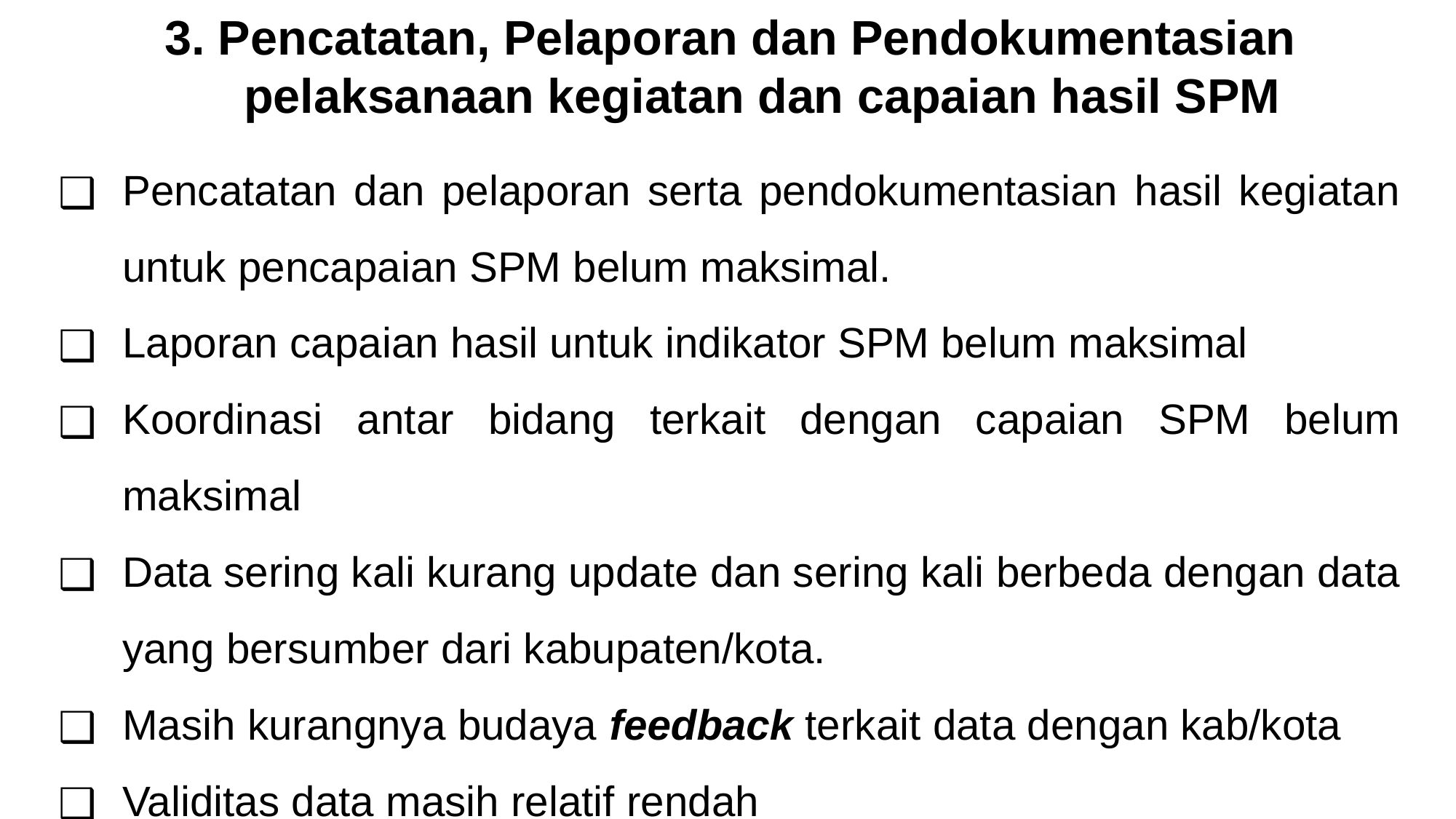

3. Pencatatan, Pelaporan dan Pendokumentasian pelaksanaan kegiatan dan capaian hasil SPM
Pencatatan dan pelaporan serta pendokumentasian hasil kegiatan untuk pencapaian SPM belum maksimal.
Laporan capaian hasil untuk indikator SPM belum maksimal
Koordinasi antar bidang terkait dengan capaian SPM belum maksimal
Data sering kali kurang update dan sering kali berbeda dengan data yang bersumber dari kabupaten/kota.
Masih kurangnya budaya feedback terkait data dengan kab/kota
Validitas data masih relatif rendah